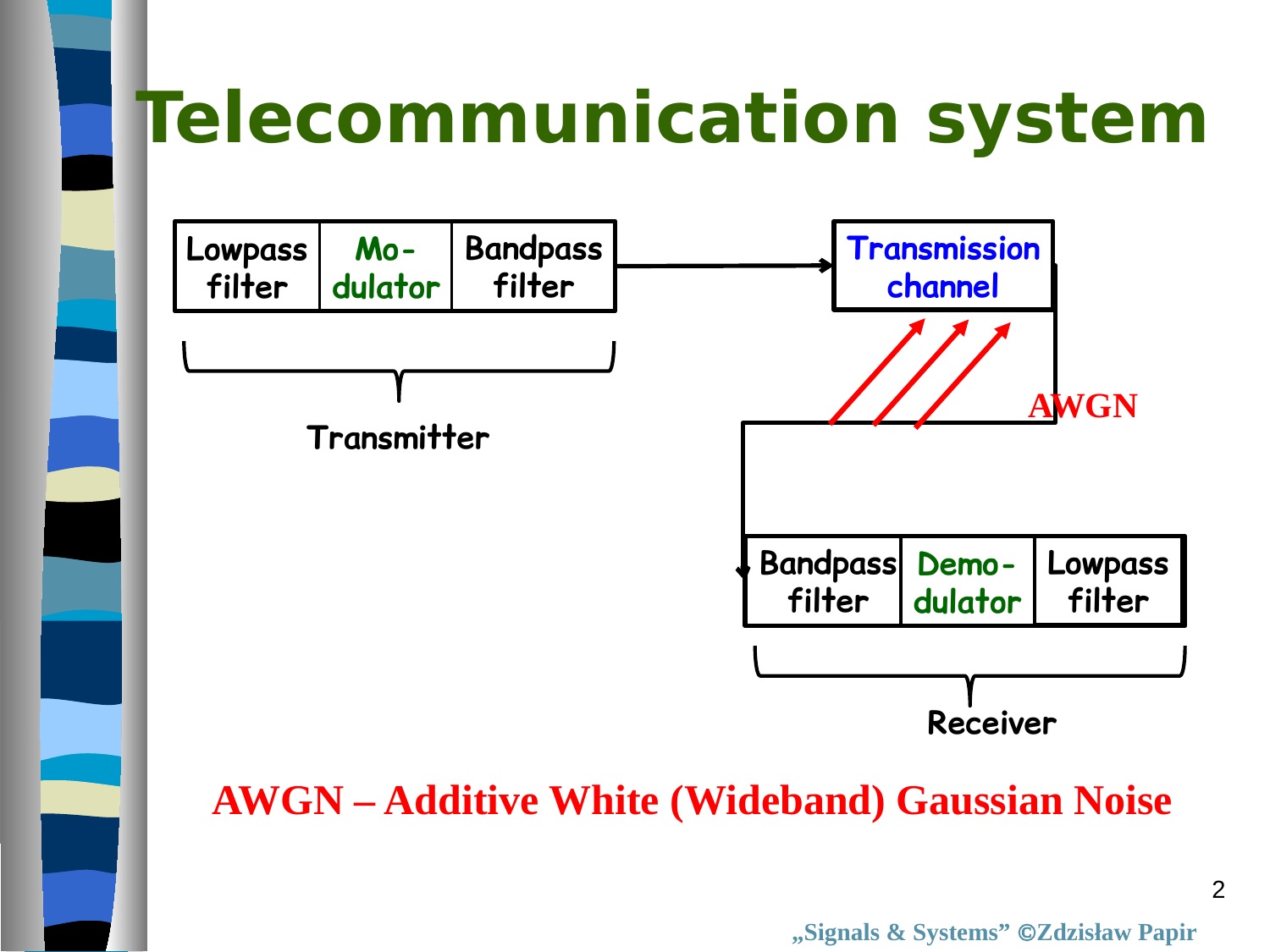

Telecommunication system

Bandpass
filter
Transmission
channel
Lowpass
filter
Mo-
dulator

AWGN
Transmitter

Lowpass
filter
Bandpass
filter
Demo-
dulator
Receiver
AWGN – Additive White (Wideband) Gaussian Noise
2
„Signals & Systems” ©Zdzisław Papir